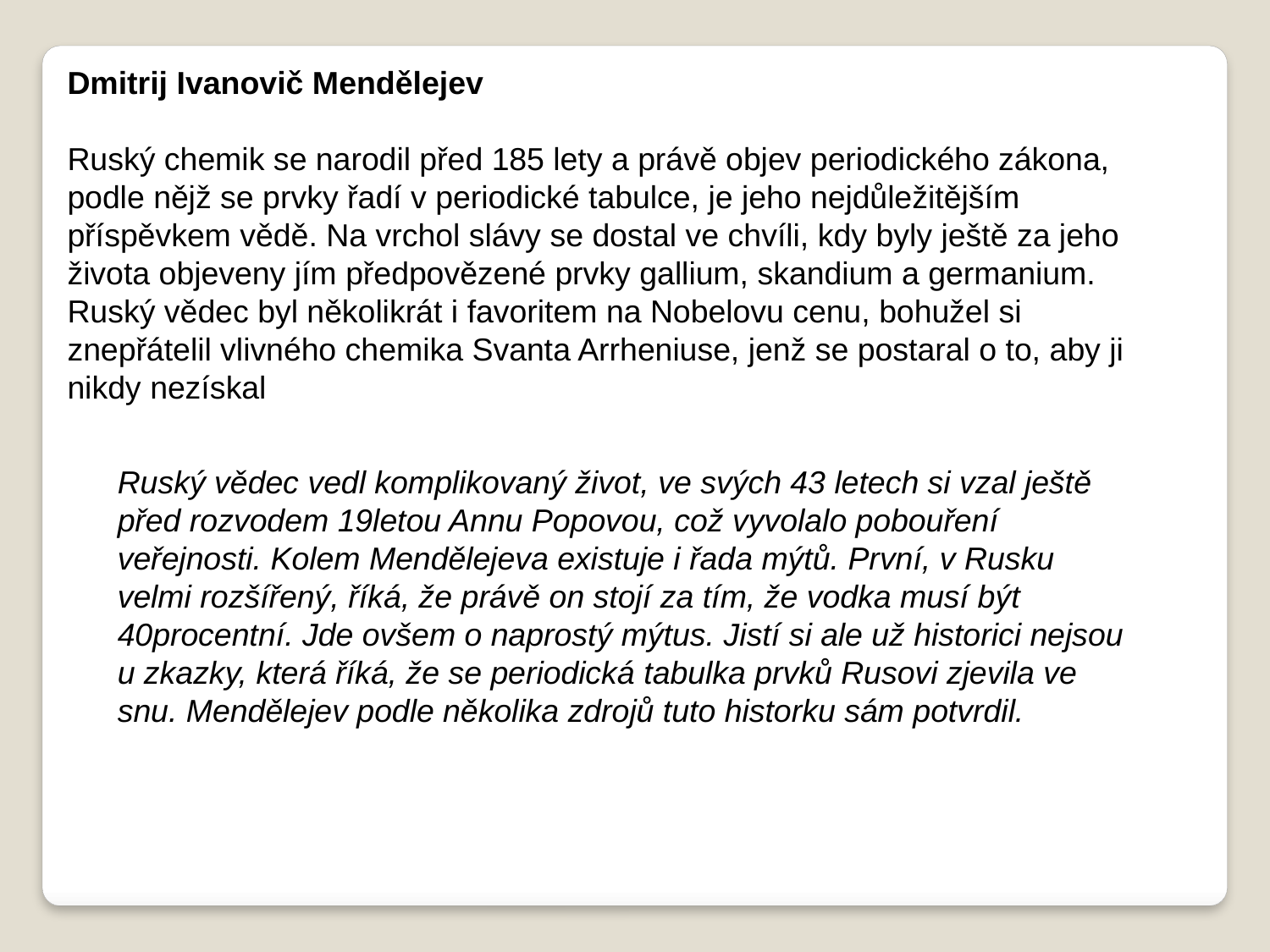

Dmitrij Ivanovič Mendělejev

Ruský chemik se narodil před 185 lety a právě objev periodického zákona, podle nějž se prvky řadí v periodické tabulce, je jeho nejdůležitějším příspěvkem vědě. Na vrchol slávy se dostal ve chvíli, kdy byly ještě za jeho života objeveny jím předpovězené prvky gallium, skandium a germanium. Ruský vědec byl několikrát i favoritem na Nobelovu cenu, bohužel si znepřátelil vlivného chemika Svanta Arrheniuse, jenž se postaral o to, aby ji nikdy nezískal
Ruský vědec vedl komplikovaný život, ve svých 43 letech si vzal ještě před rozvodem 19letou Annu Popovou, což vyvolalo pobouření veřejnosti. Kolem Mendělejeva existuje i řada mýtů. První, v Rusku velmi rozšířený, říká, že právě on stojí za tím, že vodka musí být 40procentní. Jde ovšem o naprostý mýtus. Jistí si ale už historici nejsou u zkazky, která říká, že se periodická tabulka prvků Rusovi zjevila ve snu. Mendělejev podle několika zdrojů tuto historku sám potvrdil.